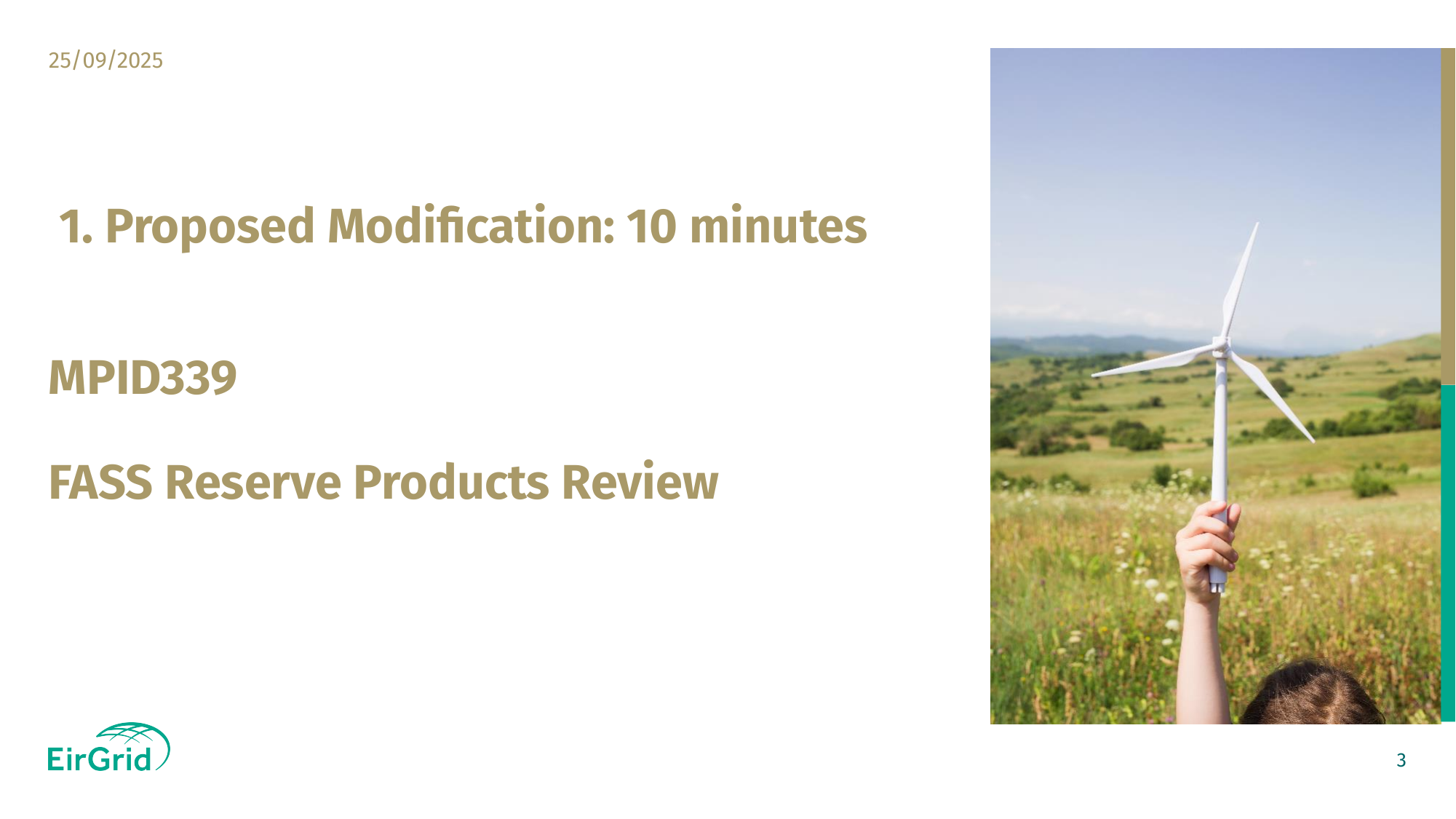

25/09/2025
1. Proposed Modification: 10 minutes
# MPID339 FASS Reserve Products Review
3